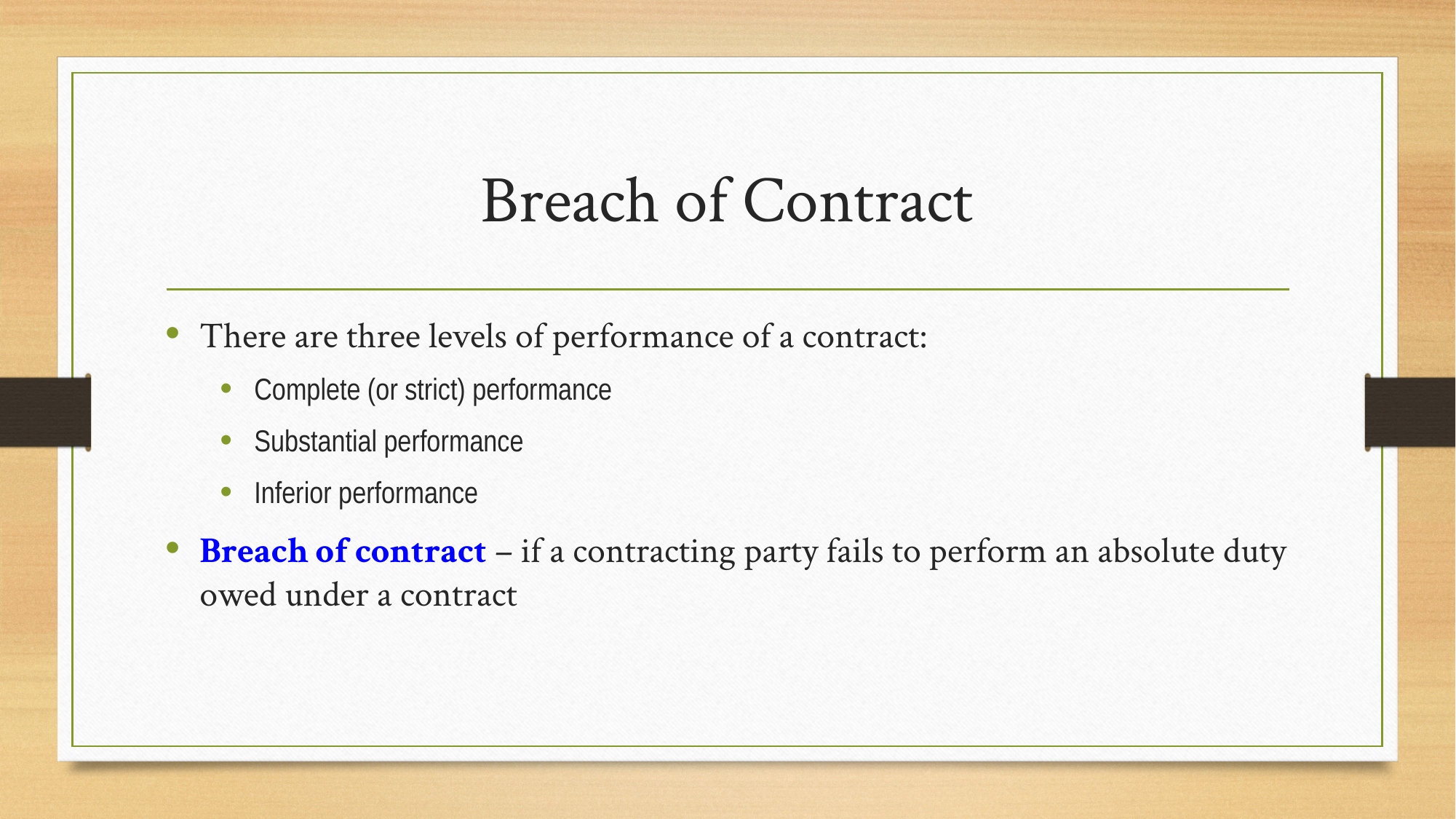

# Breach of Contract
There are three levels of performance of a contract:
Complete (or strict) performance
Substantial performance
Inferior performance
Breach of contract – if a contracting party fails to perform an absolute duty owed under a contract